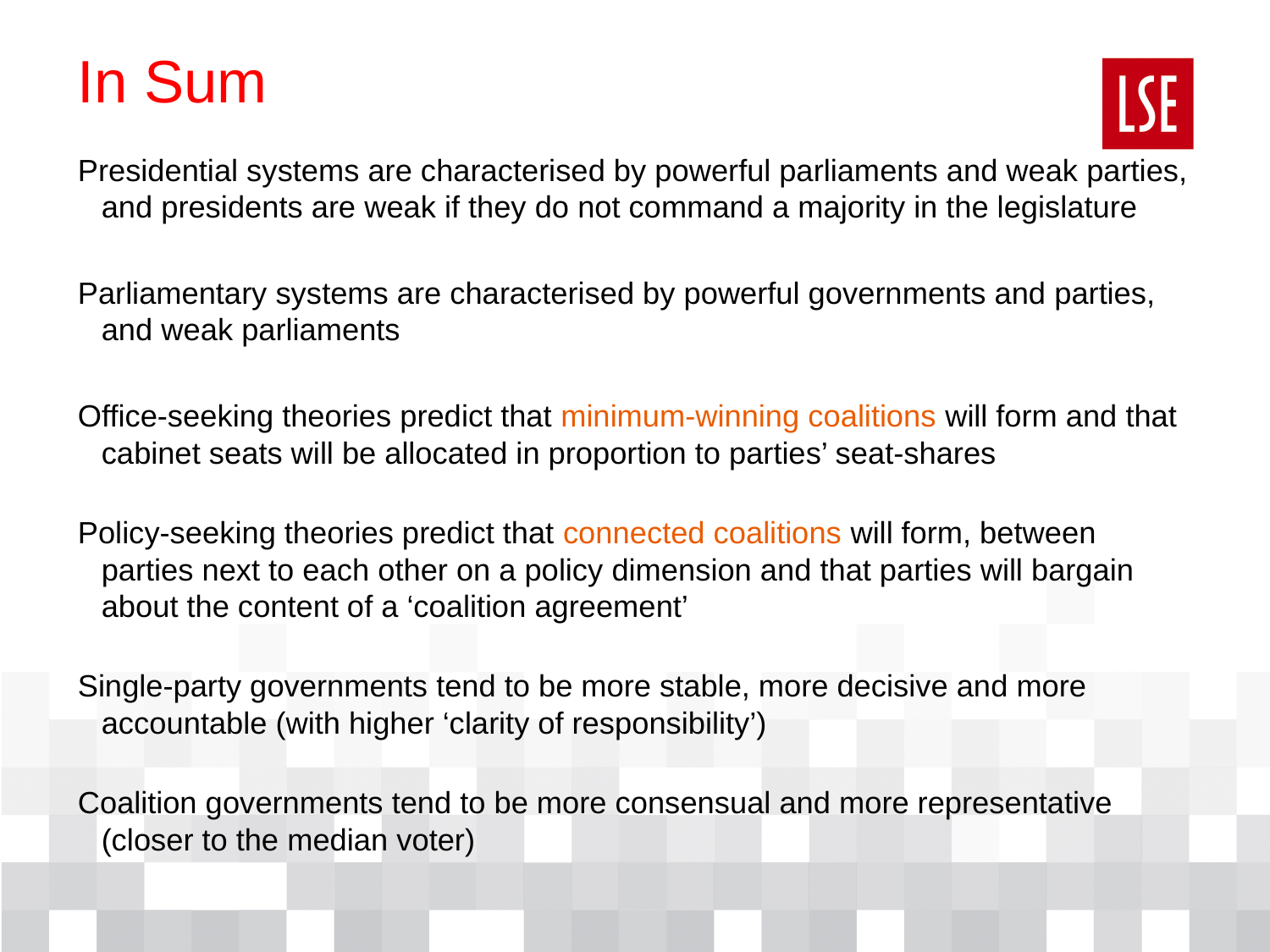

In Sum
Presidential systems are characterised by powerful parliaments and weak parties, and presidents are weak if they do not command a majority in the legislature

Parliamentary systems are characterised by powerful governments and parties, and weak parliaments

Office-seeking theories predict that minimum-winning coalitions will form and that cabinet seats will be allocated in proportion to parties’ seat-shares
Policy-seeking theories predict that connected coalitions will form, between parties next to each other on a policy dimension and that parties will bargain about the content of a ‘coalition agreement’
Single-party governments tend to be more stable, more decisive and more accountable (with higher ‘clarity of responsibility’)
Coalition governments tend to be more consensual and more representative (closer to the median voter)